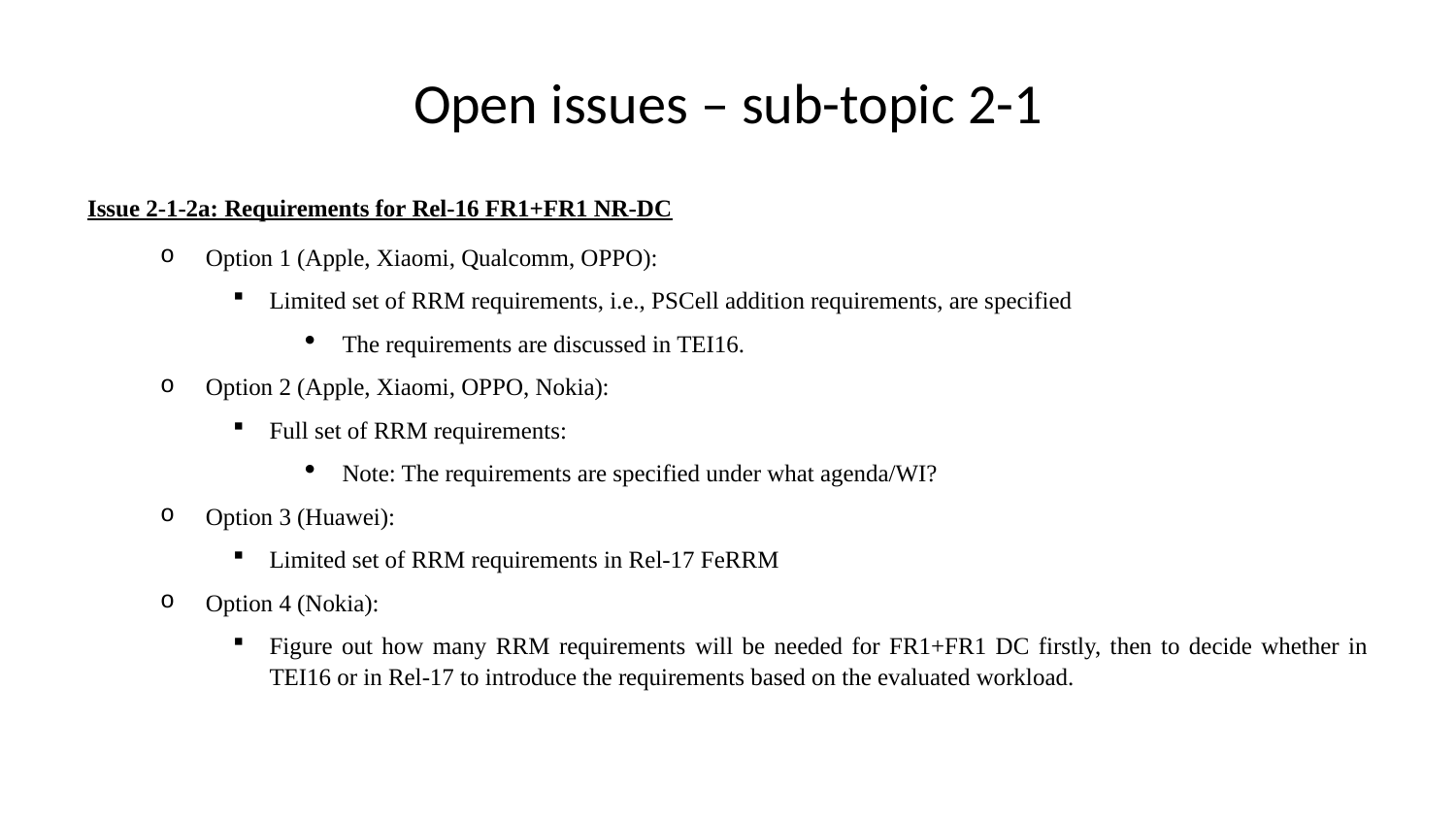

# Open issues – sub-topic 2-1
Issue 2-1-2a: Requirements for Rel-16 FR1+FR1 NR-DC
Option 1 (Apple, Xiaomi, Qualcomm, OPPO):
Limited set of RRM requirements, i.e., PSCell addition requirements, are specified
The requirements are discussed in TEI16.
Option 2 (Apple, Xiaomi, OPPO, Nokia):
Full set of RRM requirements:
Note: The requirements are specified under what agenda/WI?
Option 3 (Huawei):
Limited set of RRM requirements in Rel-17 FeRRM
Option 4 (Nokia):
Figure out how many RRM requirements will be needed for FR1+FR1 DC firstly, then to decide whether in TEI16 or in Rel-17 to introduce the requirements based on the evaluated workload.